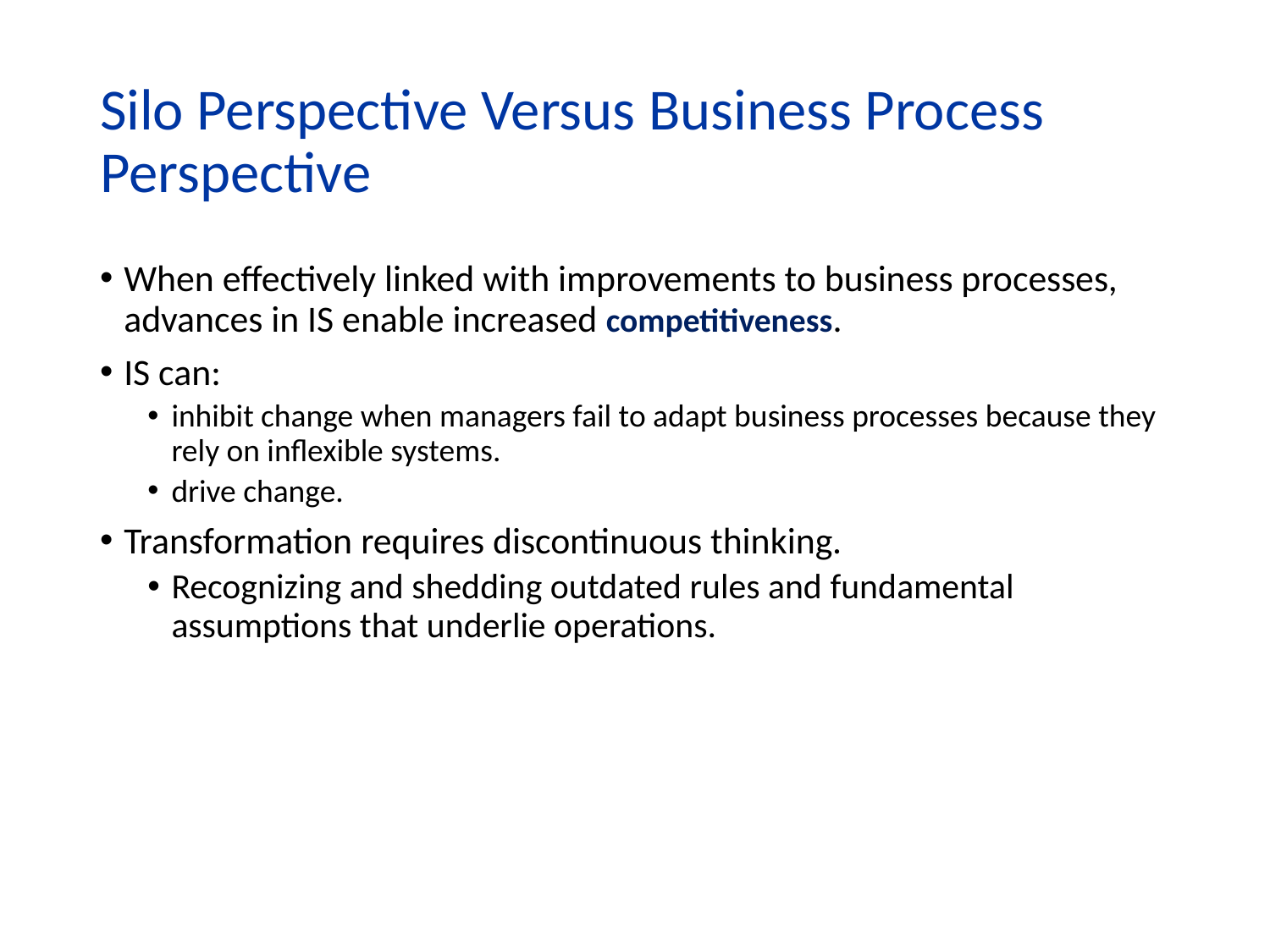

# Silo Perspective Versus Business Process Perspective
When effectively linked with improvements to business processes, advances in IS enable increased competitiveness.
IS can:
inhibit change when managers fail to adapt business processes because they rely on inflexible systems.
drive change.
Transformation requires discontinuous thinking.
Recognizing and shedding outdated rules and fundamental assumptions that underlie operations.